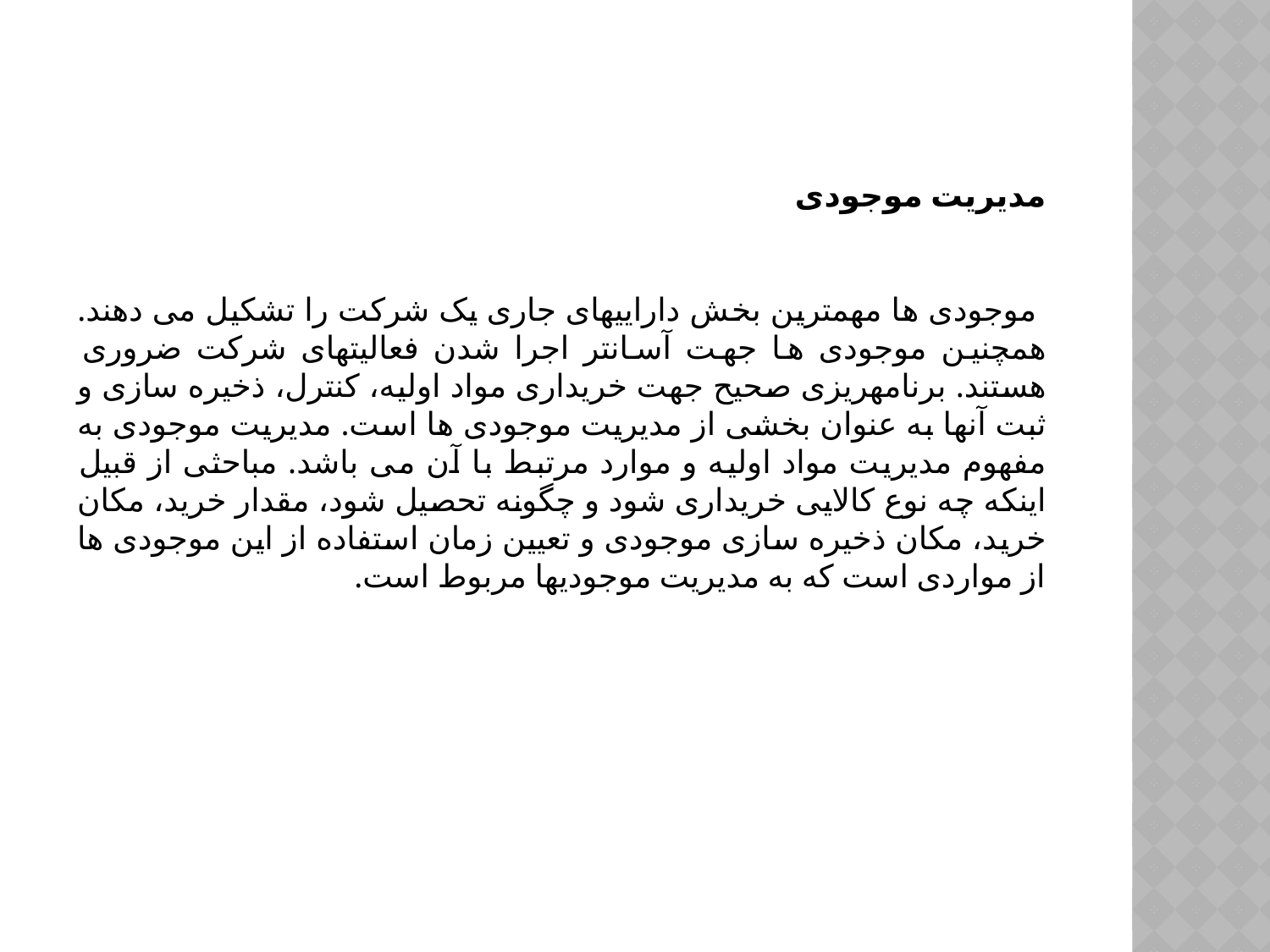

مدیریت موجودی

 موجودی ها مهمترین بخش داراییهای جاری یک شرکت را تشکیل می دهند. همچنین موجودی ها جهت آسانتر اجرا شدن فعالیتهای شرکت ضروری هستند. برنامه­ریزی صحیح جهت خریداری مواد اولیه، کنترل، ذخیره سازی و ثبت آنها به عنوان بخشی از مدیریت موجودی ها است. مدیریت موجودی به مفهوم مدیریت مواد اولیه و موارد مرتبط با آن می باشد. مباحثی از قبیل اینکه چه نوع کالایی خریداری شود و چگونه تحصیل شود، مقدار خرید، مکان خرید، مکان ذخیره سازی موجودی و تعیین زمان استفاده از این موجودی ها از مواردی است که به مدیریت موجودیها مربوط است.